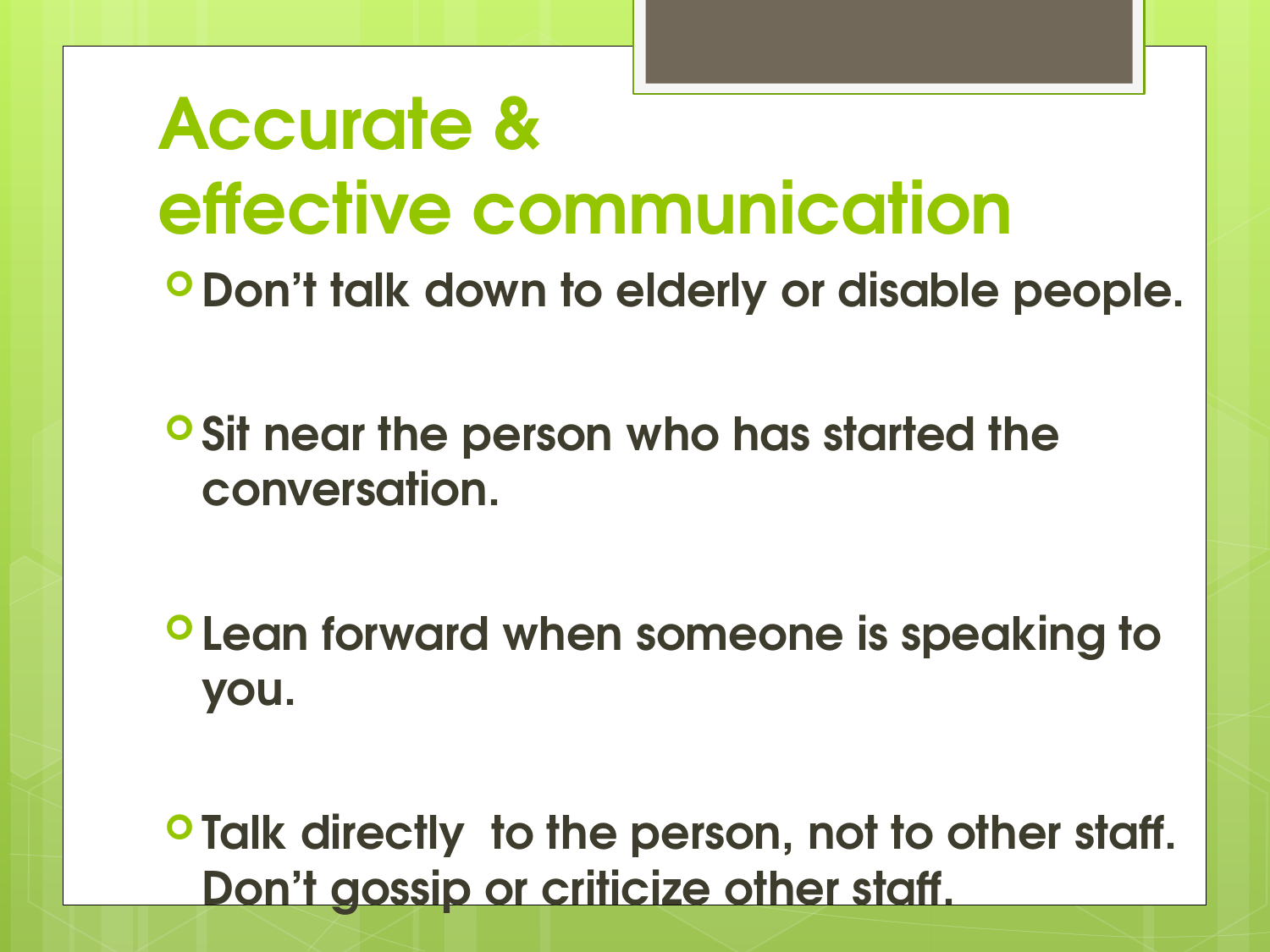

# Accurate & effective communication
Don’t talk down to elderly or disable people.

Sit near the person who has started the conversation.

Lean forward when someone is speaking to you.

Talk directly  to the person, not to other staff.  Don’t gossip or criticize other staff.